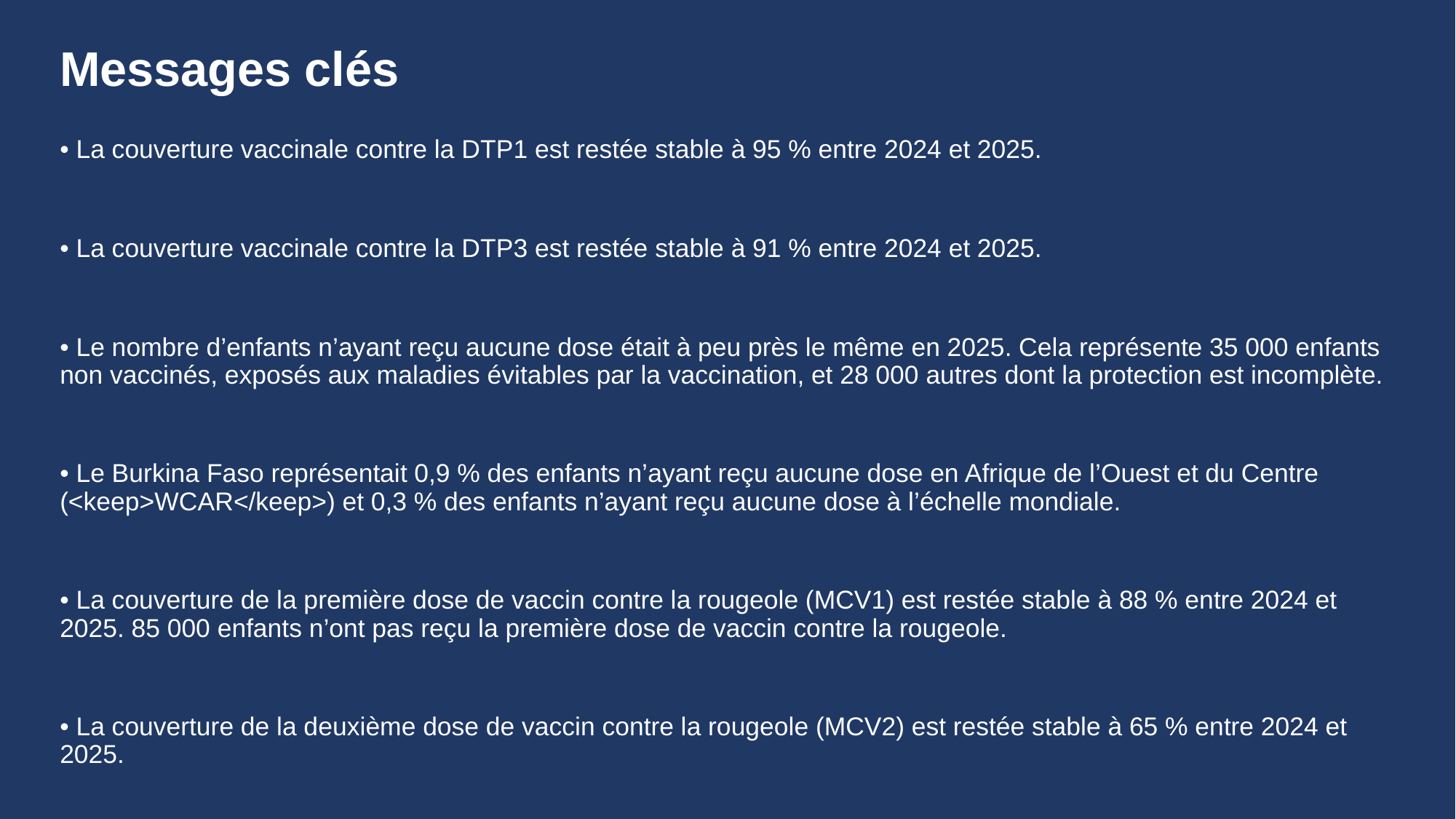

# Messages clés
• La couverture vaccinale contre la DTP1 est restée stable à 95 % entre 2024 et 2025.

• La couverture vaccinale contre la DTP3 est restée stable à 91 % entre 2024 et 2025.

• Le nombre d’enfants n’ayant reçu aucune dose était à peu près le même en 2025. Cela représente 35 000 enfants non vaccinés, exposés aux maladies évitables par la vaccination, et 28 000 autres dont la protection est incomplète.

• Le Burkina Faso représentait 0,9 % des enfants n’ayant reçu aucune dose en Afrique de l’Ouest et du Centre (<keep>WCAR</keep>) et 0,3 % des enfants n’ayant reçu aucune dose à l’échelle mondiale.

• La couverture de la première dose de vaccin contre la rougeole (MCV1) est restée stable à 88 % entre 2024 et 2025. 85 000 enfants n’ont pas reçu la première dose de vaccin contre la rougeole.

• La couverture de la deuxième dose de vaccin contre la rougeole (MCV2) est restée stable à 65 % entre 2024 et 2025.

• La couverture de la dernière dose du vaccin contre le HPV (HPVc) chez les filles a diminué, passant de 99 % à 95 % en 2025.